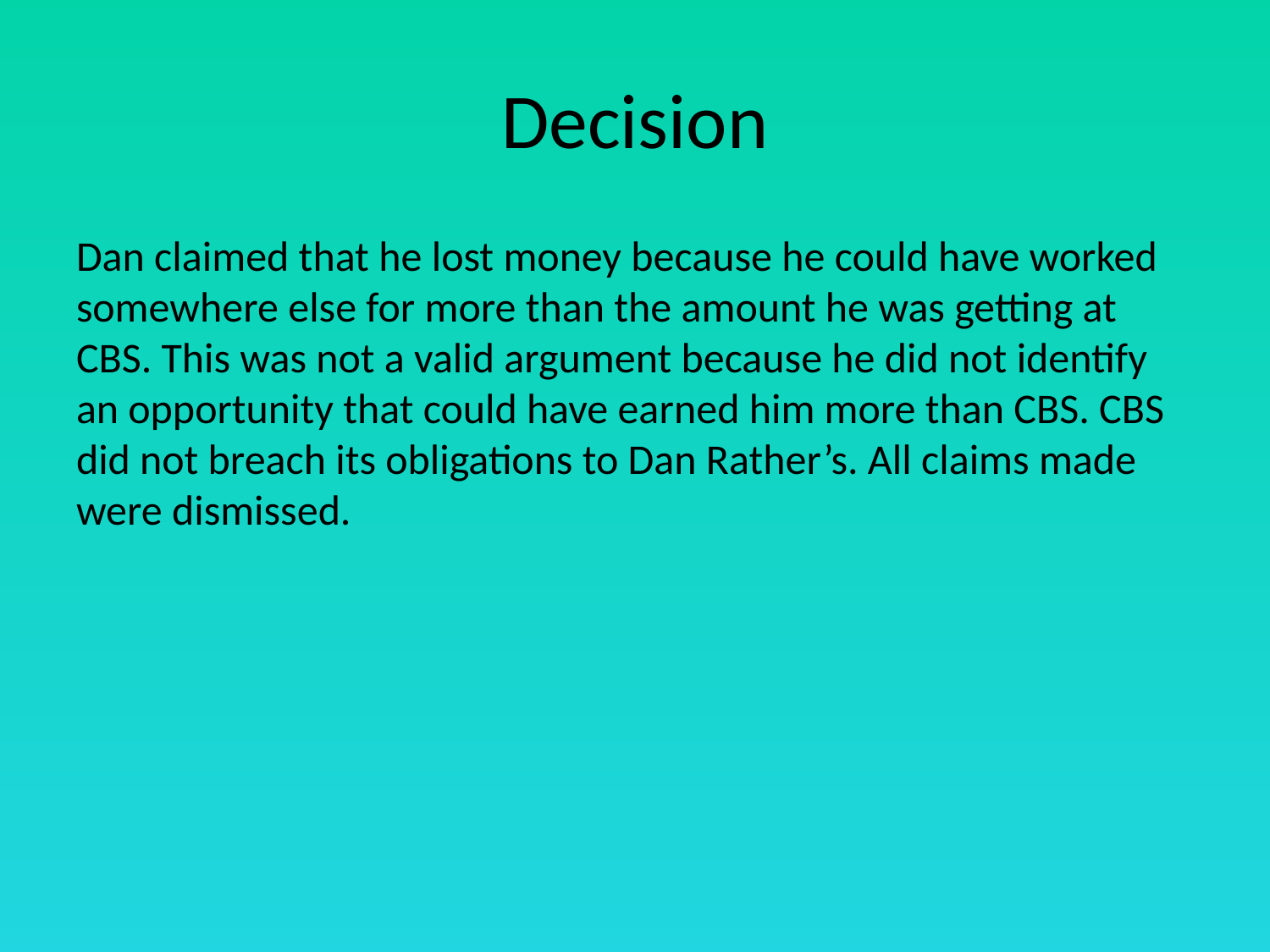

# Decision
Dan claimed that he lost money because he could have worked somewhere else for more than the amount he was getting at CBS. This was not a valid argument because he did not identify an opportunity that could have earned him more than CBS. CBS did not breach its obligations to Dan Rather’s. All claims made were dismissed.